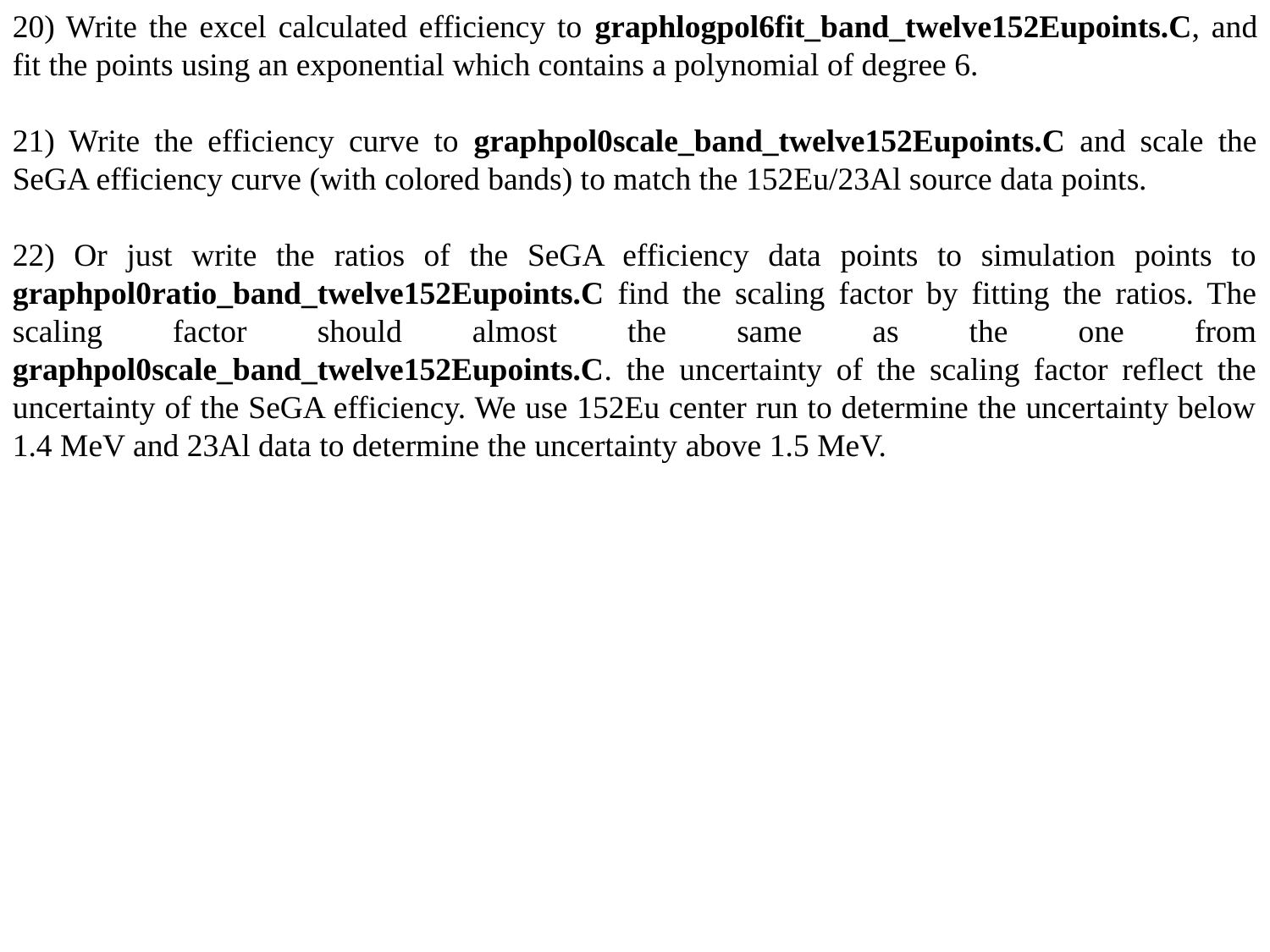

20) Write the excel calculated efficiency to graphlogpol6fit_band_twelve152Eupoints.C, and fit the points using an exponential which contains a polynomial of degree 6.

21) Write the efficiency curve to graphpol0scale_band_twelve152Eupoints.C and scale the SeGA efficiency curve (with colored bands) to match the 152Eu/23Al source data points.

22) Or just write the ratios of the SeGA efficiency data points to simulation points to graphpol0ratio_band_twelve152Eupoints.C find the scaling factor by fitting the ratios. The scaling factor should almost the same as the one from graphpol0scale_band_twelve152Eupoints.C. the uncertainty of the scaling factor reflect the uncertainty of the SeGA efficiency. We use 152Eu center run to determine the uncertainty below 1.4 MeV and 23Al data to determine the uncertainty above 1.5 MeV.